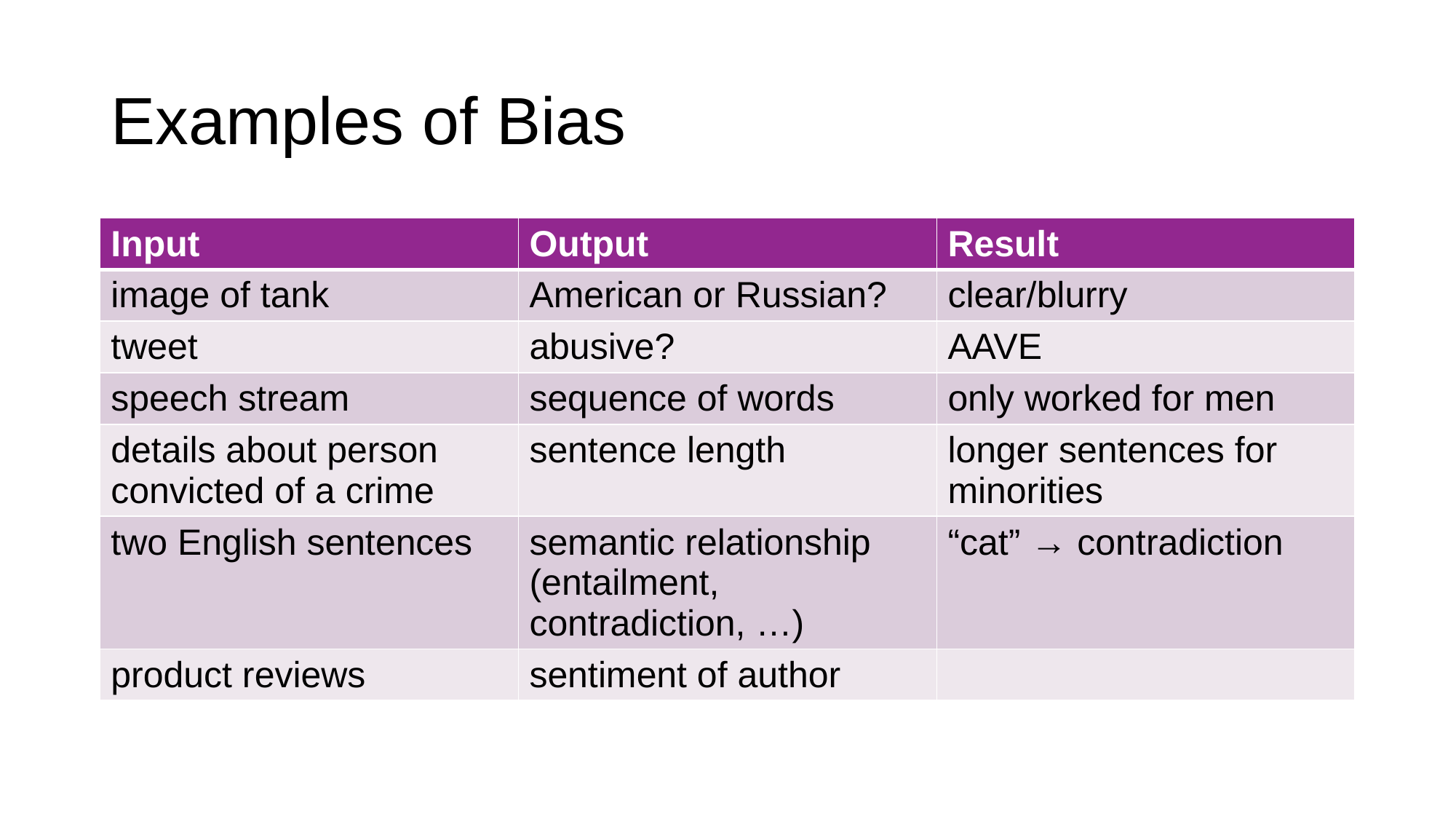

# Examples of Bias
| Input | Output | Result |
| --- | --- | --- |
| image of tank | American or Russian? | clear/blurry |
| tweet | abusive? | AAVE |
| speech stream | sequence of words | only worked for men |
| details about person convicted of a crime | sentence length | longer sentences for minorities |
| two English sentences | semantic relationship (entailment, contradiction, …) | “cat” → contradiction |
| product reviews | sentiment of author |  |